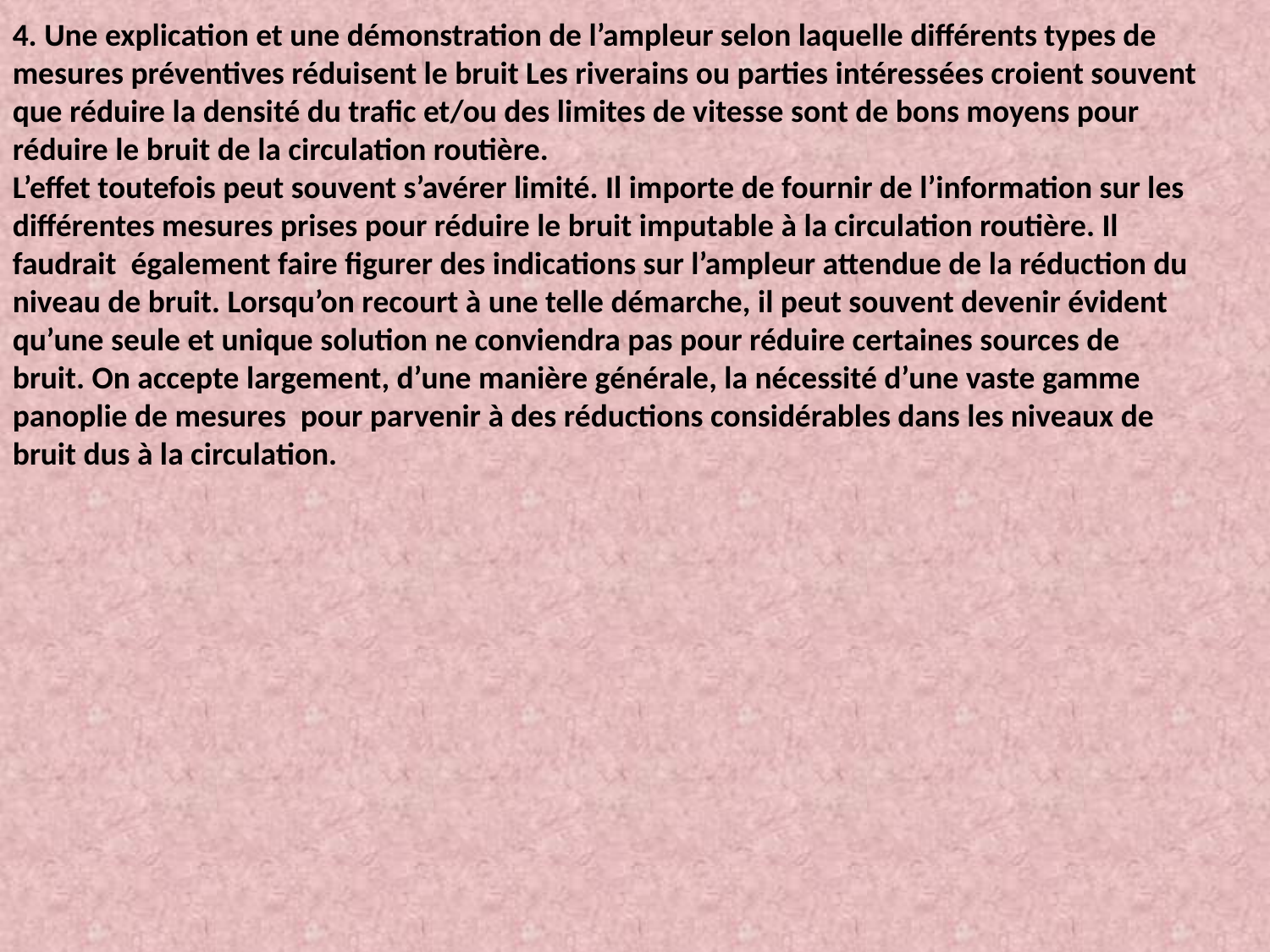

4. Une explication et une démonstration de l’ampleur selon laquelle différents types de
mesures préventives réduisent le bruit Les riverains ou parties intéressées croient souvent que réduire la densité du trafic et/ou des limites de vitesse sont de bons moyens pour réduire le bruit de la circulation routière.
L’effet toutefois peut souvent s’avérer limité. Il importe de fournir de l’information sur les
différentes mesures prises pour réduire le bruit imputable à la circulation routière. Il faudrait  également faire figurer des indications sur l’ampleur attendue de la réduction du niveau de bruit. Lorsqu’on recourt à une telle démarche, il peut souvent devenir évident qu’une seule et unique solution ne conviendra pas pour réduire certaines sources de bruit. On accepte largement, d’une manière générale, la nécessité d’une vaste gamme panoplie de mesures  pour parvenir à des réductions considérables dans les niveaux de bruit dus à la circulation.